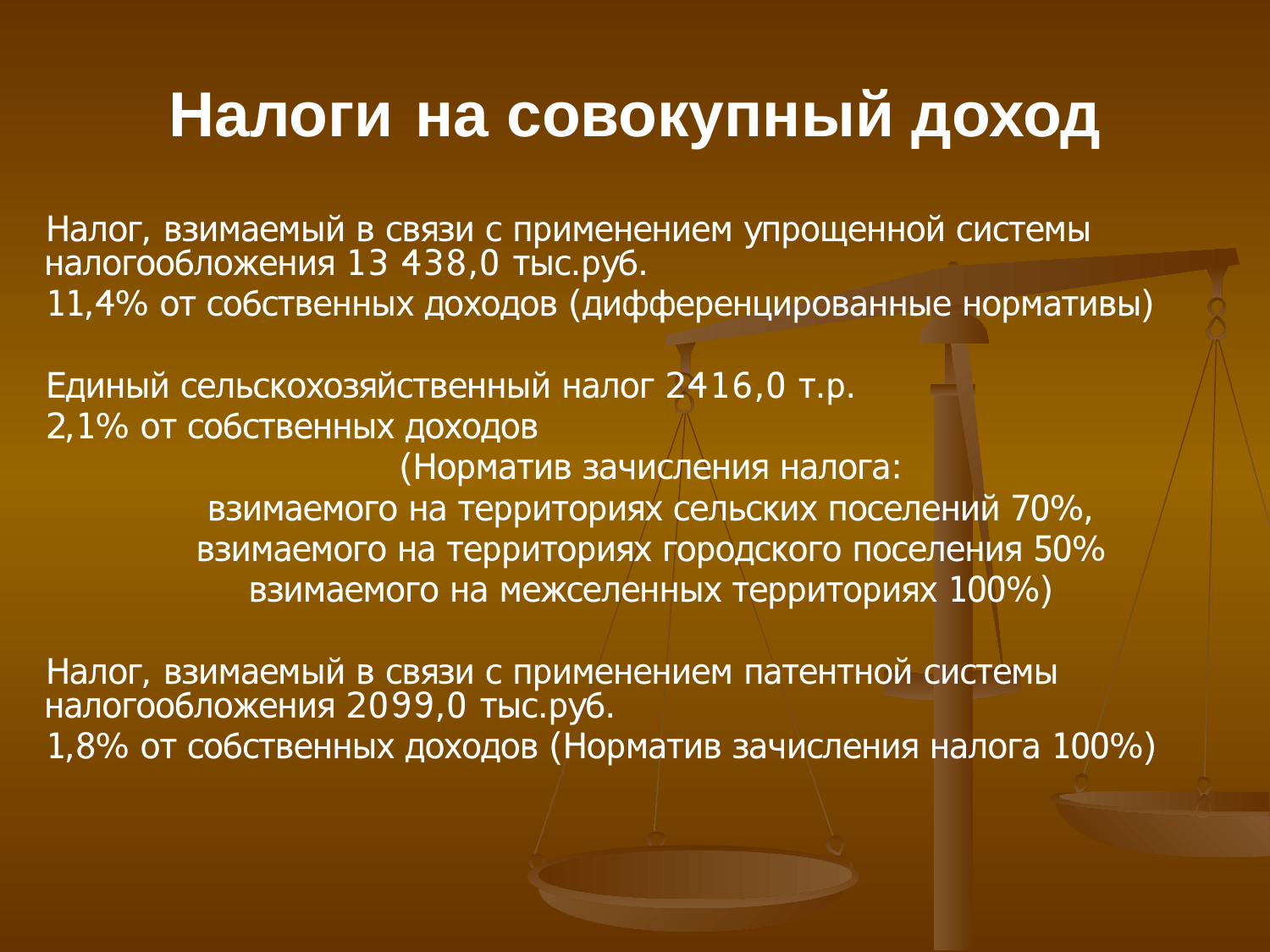

# Налоги на совокупный доход

Налог, взимаемый в связи с применением упрощенной системы налогообложения 13 438,0 тыс.руб.
11,4% от собственных доходов (дифференцированные нормативы)

Единый сельскохозяйственный налог 2416,0 т.р.
2,1% от собственных доходов
(Норматив зачисления налога:
взимаемого на территориях сельских поселений 70%,
взимаемого на территориях городского поселения 50%
взимаемого на межселенных территориях 100%)

Налог, взимаемый в связи с применением патентной системы налогообложения 2099,0 тыс.руб.
1,8% от собственных доходов (Норматив зачисления налога 100%)